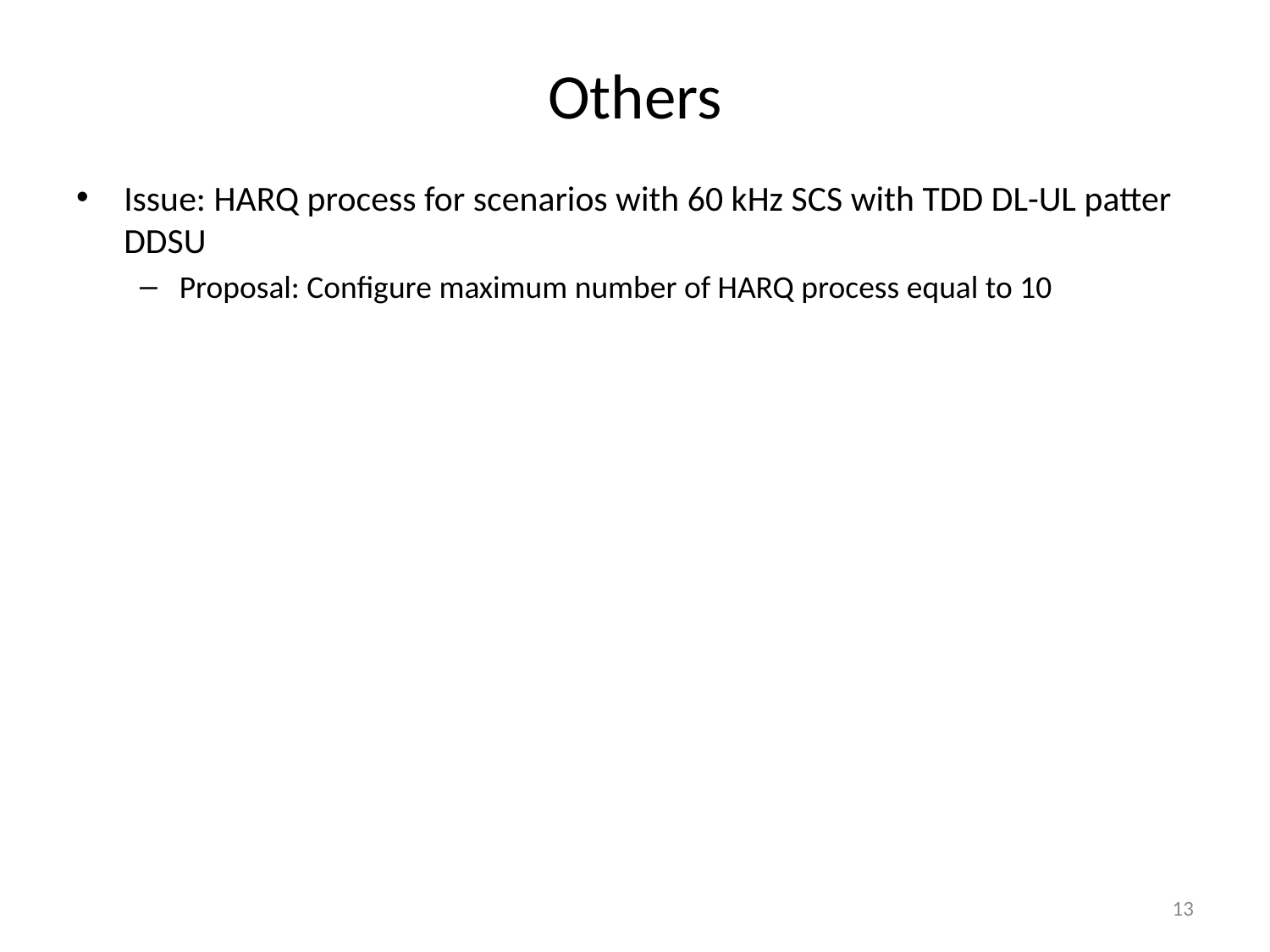

# Others
Issue: HARQ process for scenarios with 60 kHz SCS with TDD DL-UL patter DDSU
Proposal: Configure maximum number of HARQ process equal to 10

13